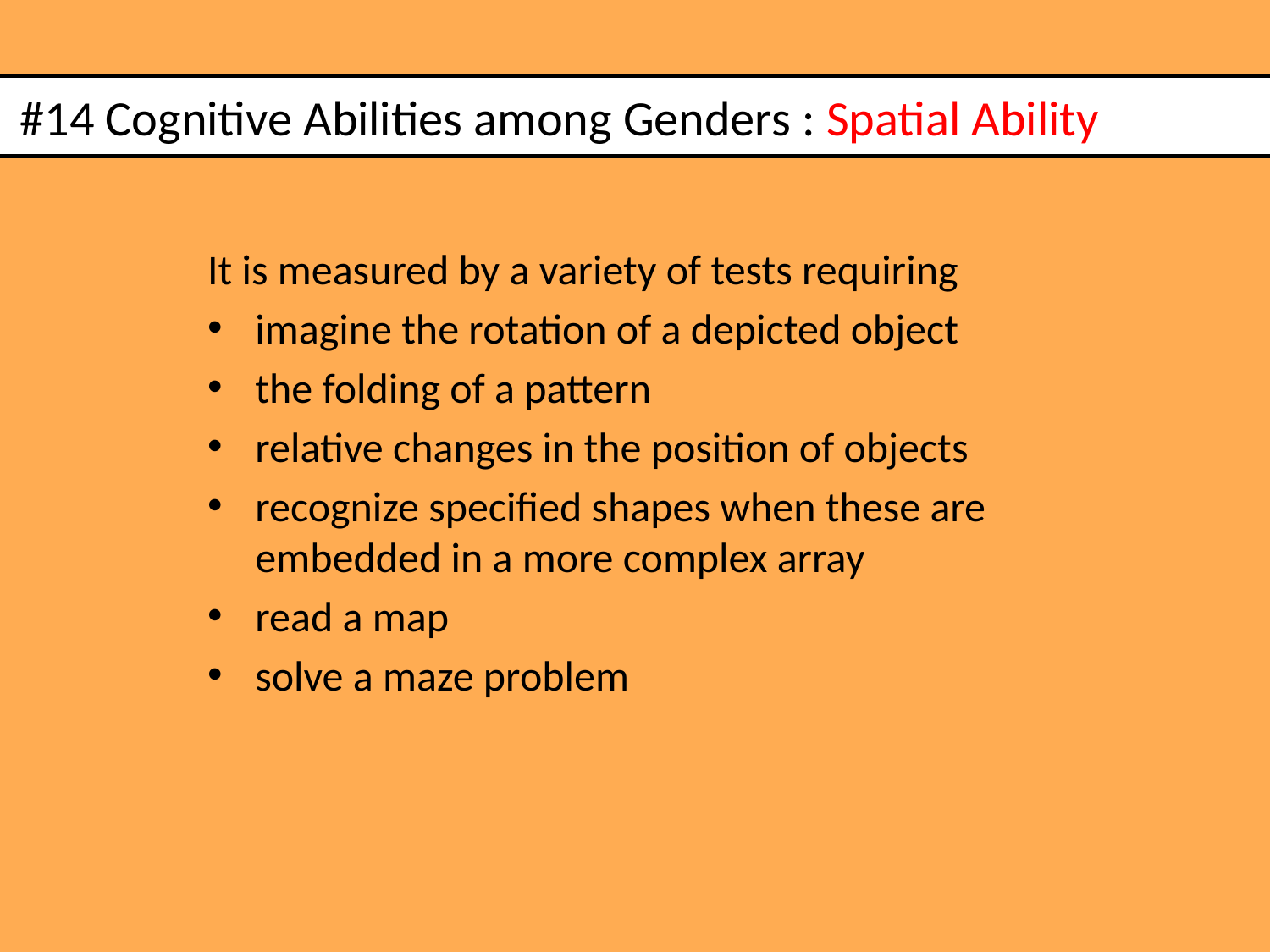

# #14 Cognitive Abilities among Genders : Spatial Ability
It is measured by a variety of tests requiring
imagine the rotation of a depicted object
the folding of a pattern
relative changes in the position of objects
recognize specified shapes when these are embedded in a more complex array
read a map
solve a maze problem